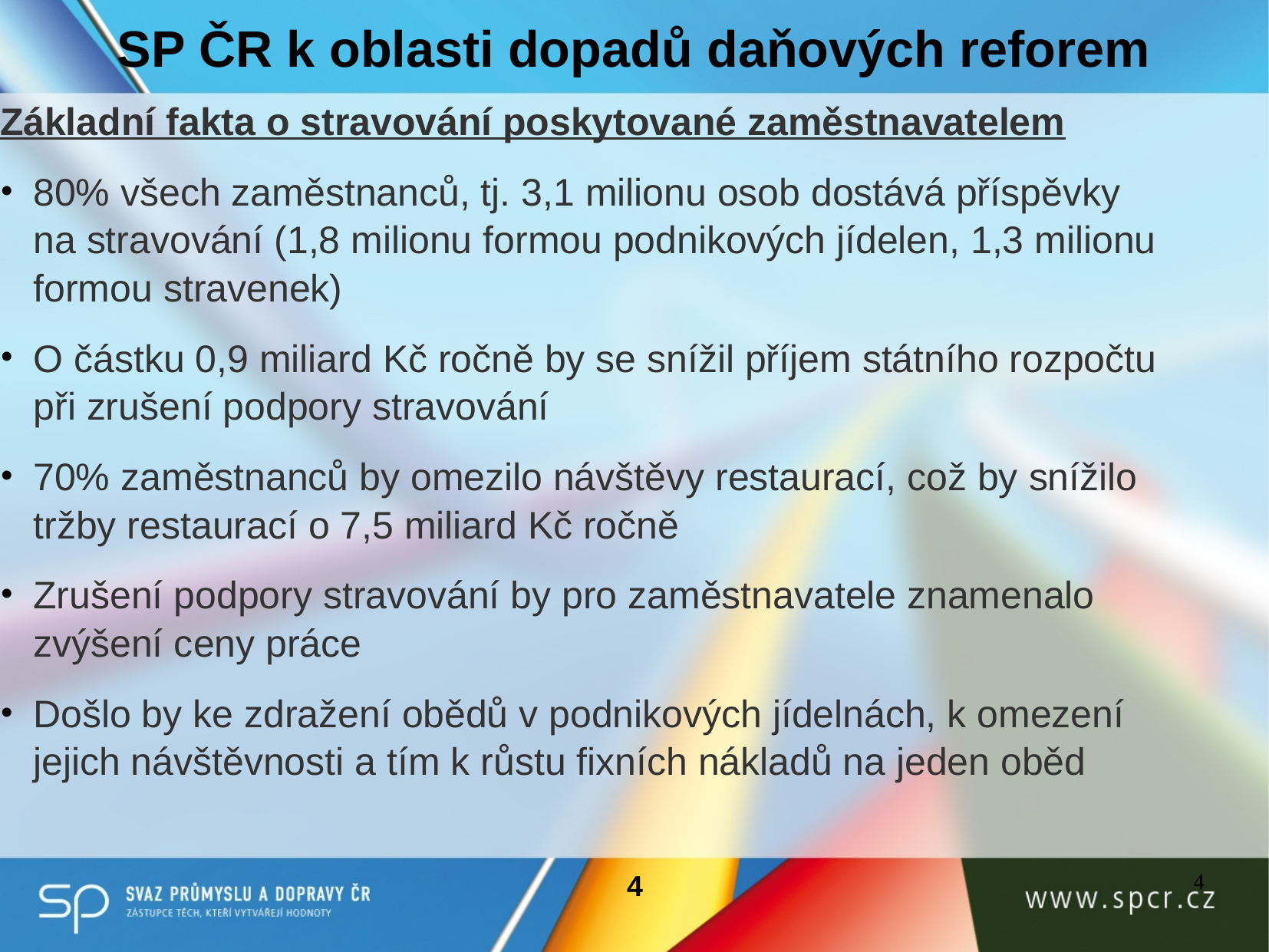

# SP ČR k oblasti dopadů daňových reforem
Základní fakta o stravování poskytované zaměstnavatelem
80% všech zaměstnanců, tj. 3,1 milionu osob dostává příspěvky na stravování (1,8 milionu formou podnikových jídelen, 1,3 milionu formou stravenek)
O částku 0,9 miliard Kč ročně by se snížil příjem státního rozpočtu při zrušení podpory stravování
70% zaměstnanců by omezilo návštěvy restaurací, což by snížilo tržby restaurací o 7,5 miliard Kč ročně
Zrušení podpory stravování by pro zaměstnavatele znamenalo zvýšení ceny práce
Došlo by ke zdražení obědů v podnikových jídelnách, k omezení jejich návštěvnosti a tím k růstu fixních nákladů na jeden oběd
4
4